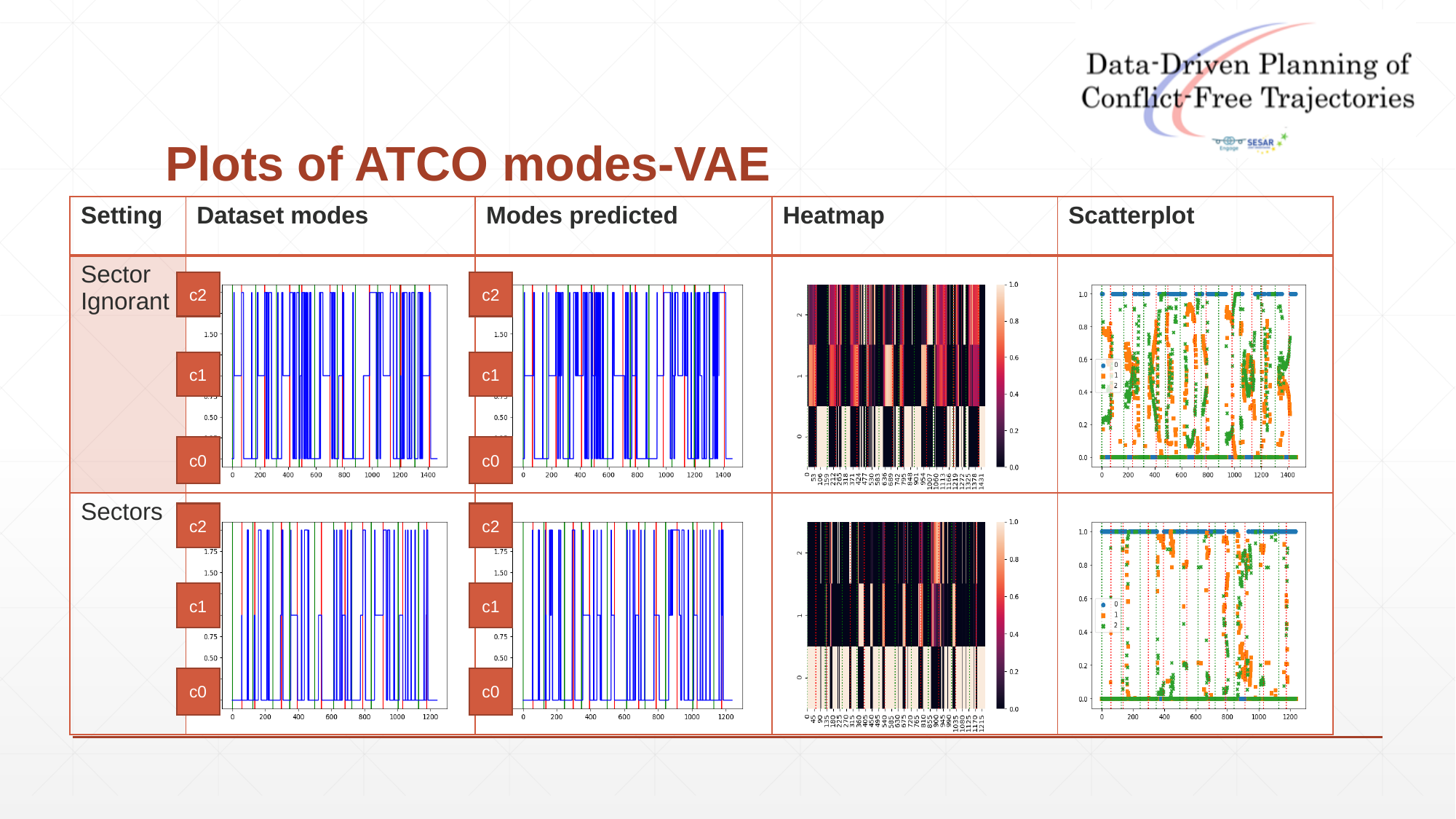

# Plots of ATCO modes-VAE
| Setting | Dataset modes | Modes predicted | Heatmap | Scatterplot |
| --- | --- | --- | --- | --- |
| Sector Ignorant |  |  |  |  |
| Sectors |  |  |  |  |
c2
c2
c1
c1
c0
c0
c2
c2
c1
c1
c0
c0